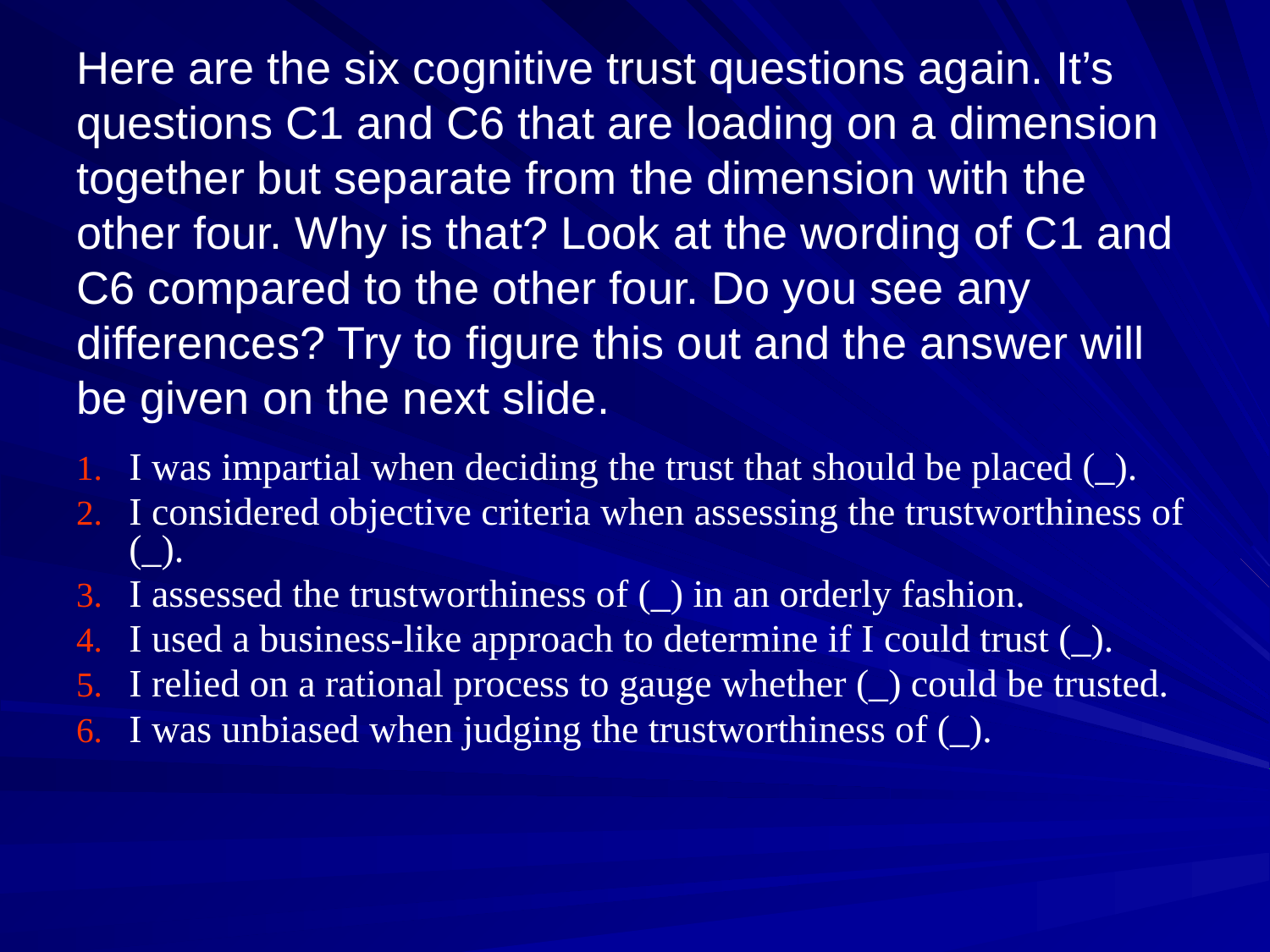

# Here are the six cognitive trust questions again. It’s questions C1 and C6 that are loading on a dimension together but separate from the dimension with the other four. Why is that? Look at the wording of C1 and C6 compared to the other four. Do you see any differences? Try to figure this out and the answer will be given on the next slide.
I was impartial when deciding the trust that should be placed (_).
I considered objective criteria when assessing the trustworthiness of (_).
I assessed the trustworthiness of (_) in an orderly fashion.
I used a business-like approach to determine if I could trust (_).
I relied on a rational process to gauge whether (_) could be trusted.
I was unbiased when judging the trustworthiness of (_).